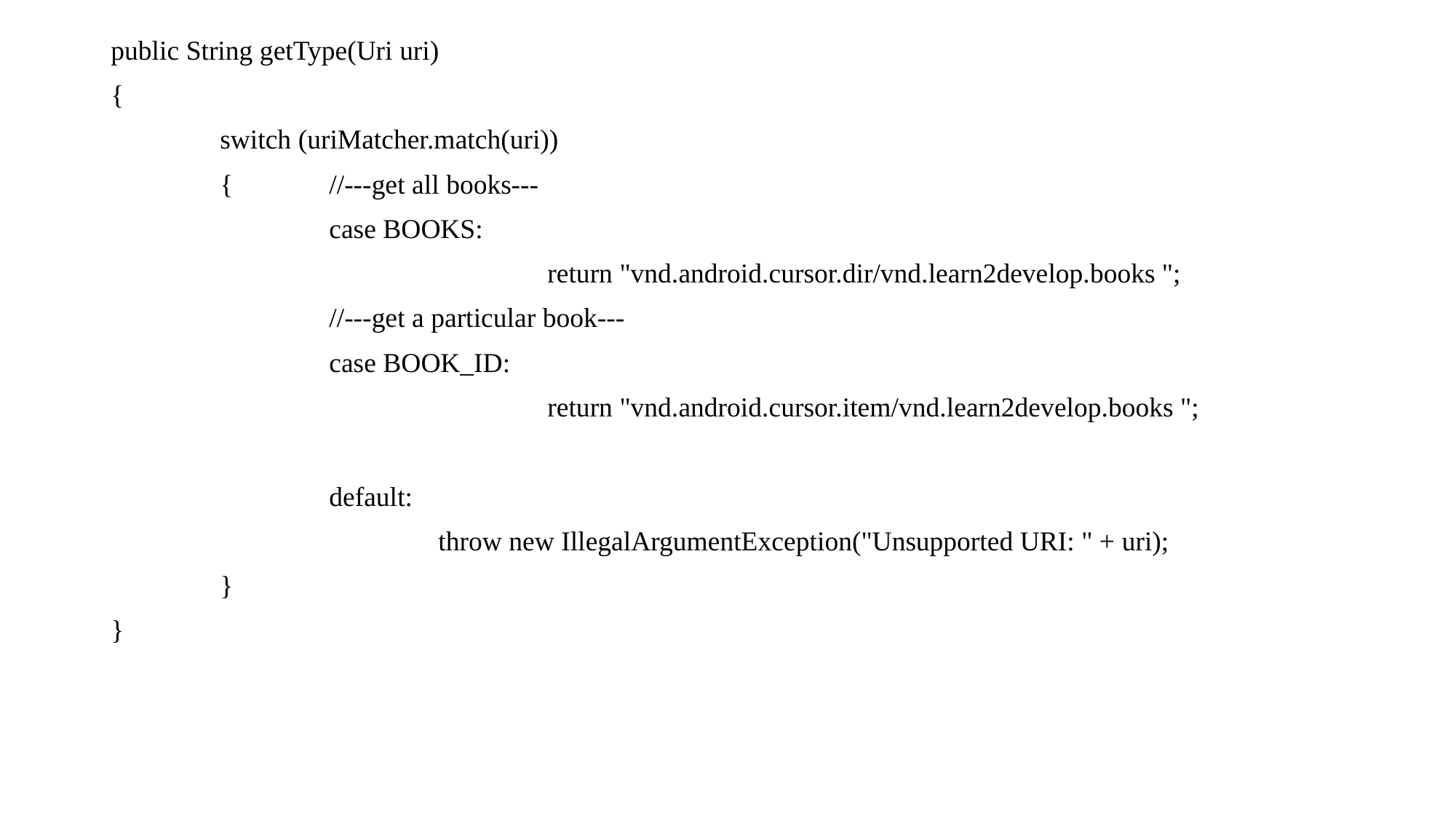

public String getType(Uri uri)
{
	switch (uriMatcher.match(uri))
	{	//---get all books---
		case BOOKS:
				return "vnd.android.cursor.dir/vnd.learn2develop.books ";
		//---get a particular book---
		case BOOK_ID:
				return "vnd.android.cursor.item/vnd.learn2develop.books ";

		default:
			throw new IllegalArgumentException("Unsupported URI: " + uri);
	}
}